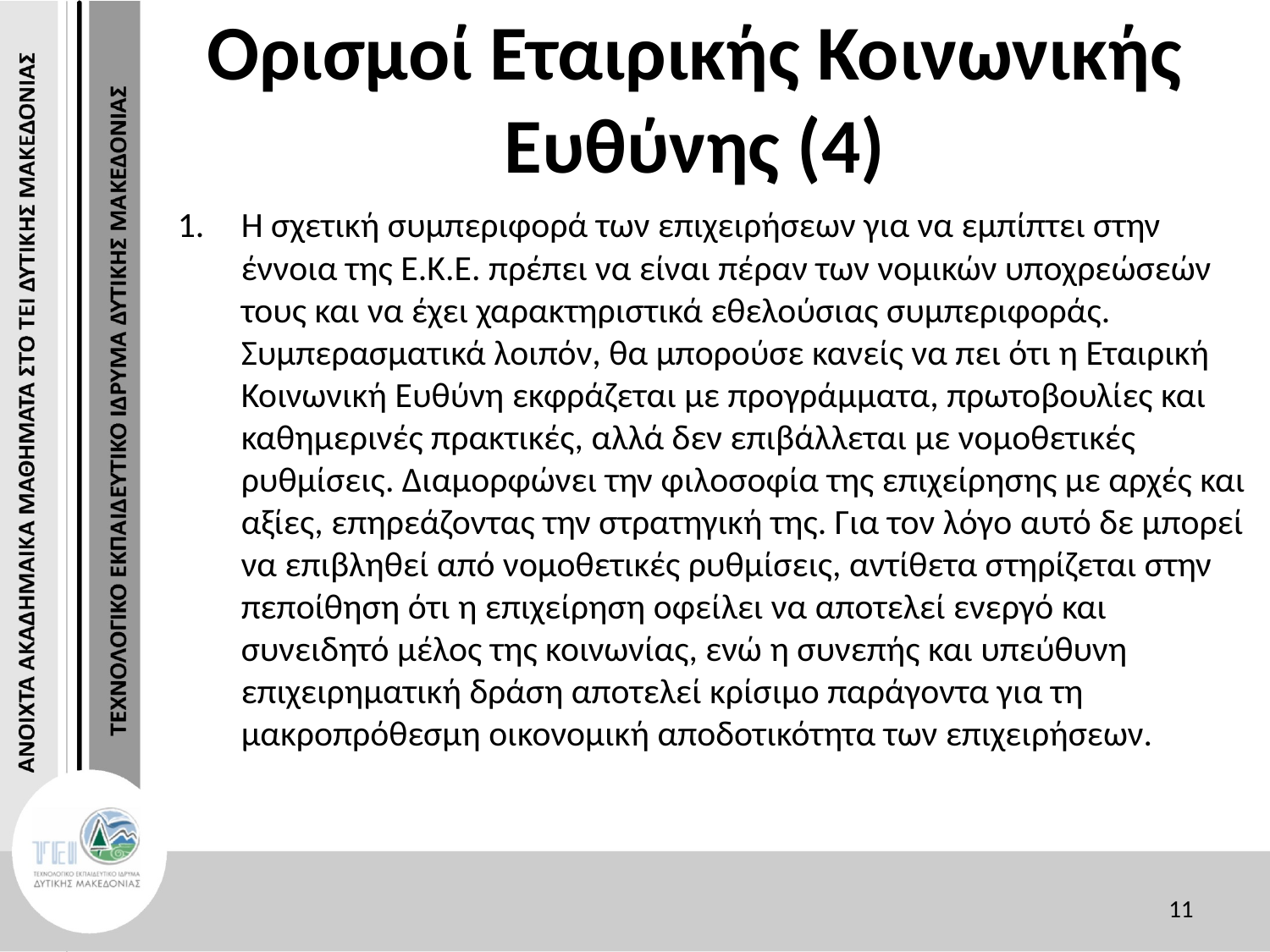

# Ορισμοί Εταιρικής Κοινωνικής Ευθύνης (4)
Η σχετική συμπεριφορά των επιχειρήσεων για να εμπίπτει στην έννοια της Ε.Κ.Ε. πρέπει να είναι πέραν των νομικών υποχρεώσεών τους και να έχει χαρακτηριστικά εθελούσιας συμπεριφοράς. Συμπερασματικά λοιπόν, θα μπορούσε κανείς να πει ότι η Εταιρική Κοινωνική Ευθύνη εκφράζεται με προγράμματα, πρωτοβουλίες και καθημερινές πρακτικές, αλλά δεν επιβάλλεται με νομοθετικές ρυθμίσεις. Διαμορφώνει την φιλοσοφία της επιχείρησης με αρχές και αξίες, επηρεάζοντας την στρατηγική της. Για τον λόγο αυτό δε μπορεί να επιβληθεί από νομοθετικές ρυθμίσεις, αντίθετα στηρίζεται στην πεποίθηση ότι η επιχείρηση οφείλει να αποτελεί ενεργό και συνειδητό μέλος της κοινωνίας, ενώ η συνεπής και υπεύθυνη επιχειρηματική δράση αποτελεί κρίσιμο παράγοντα για τη μακροπρόθεσμη οικονομική αποδοτικότητα των επιχειρήσεων.
11